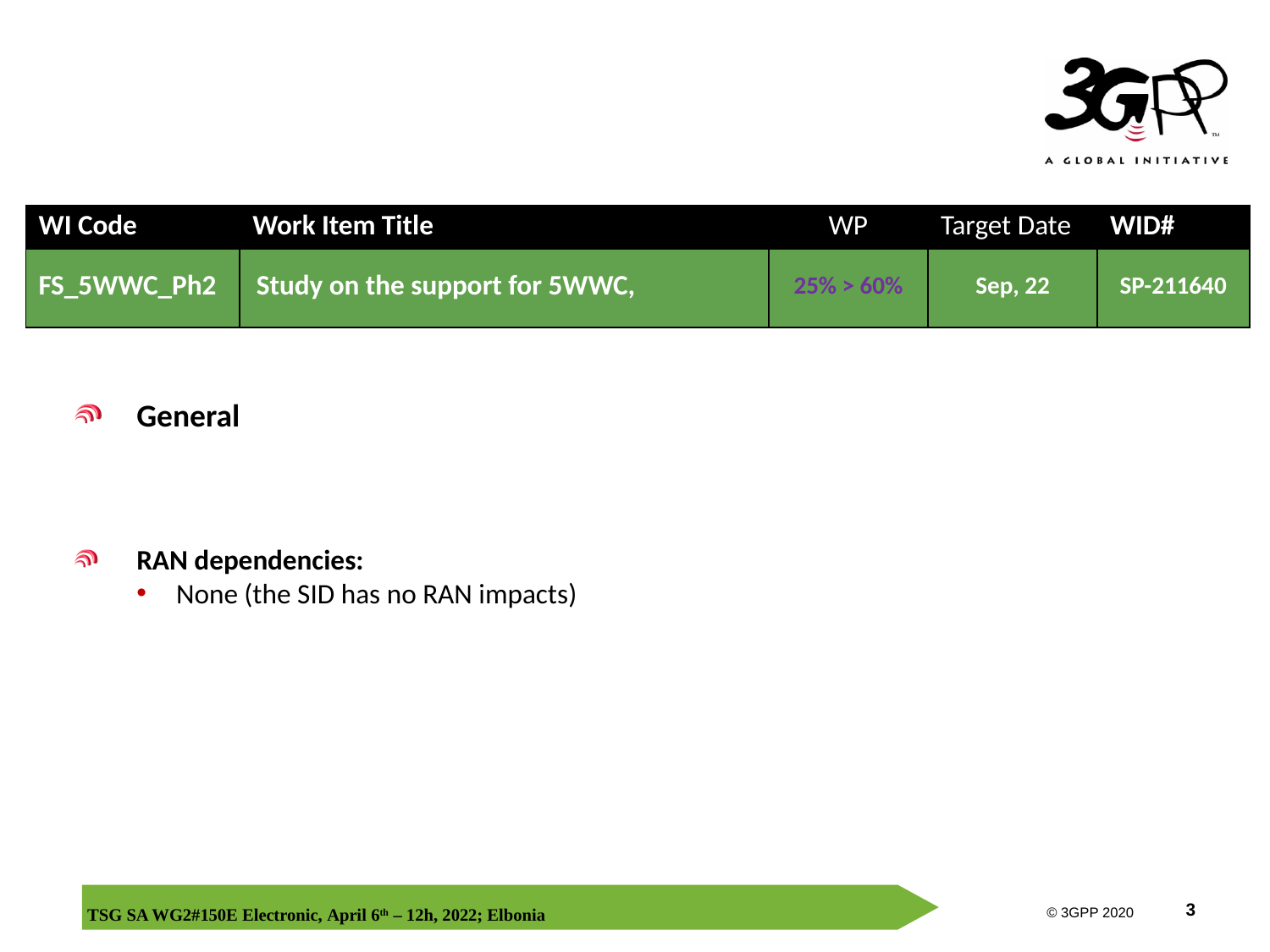

#
| WI Code | Work Item Title | WP | Target Date | WID# |
| --- | --- | --- | --- | --- |
| FS\_5WWC\_Ph2 | Study on the support for 5WWC, | 25% > 60% | Sep, 22 | SP-211640 |
General

RAN dependencies:
None (the SID has no RAN impacts)